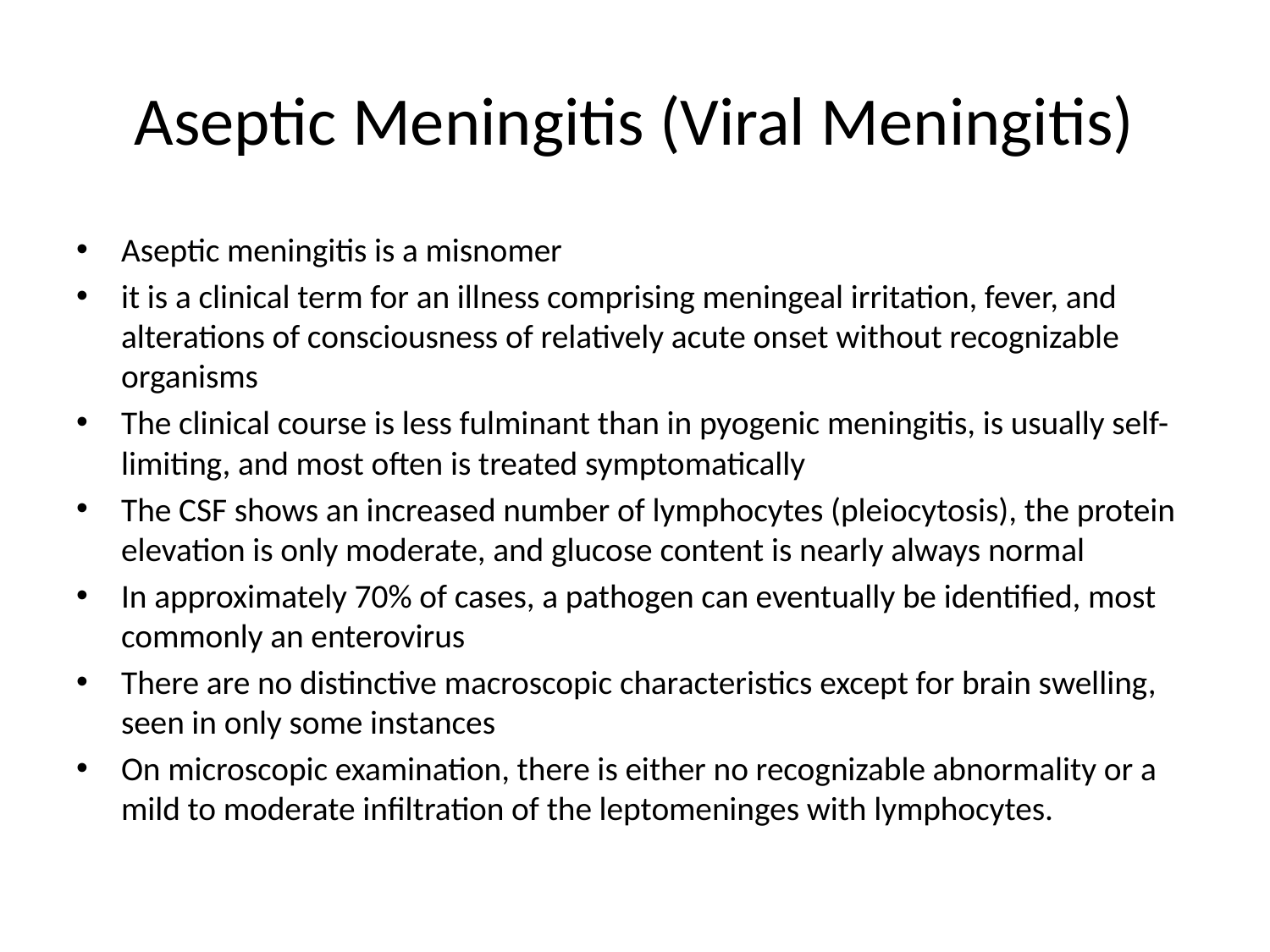

# Aseptic Meningitis (Viral Meningitis)
Aseptic meningitis is a misnomer
it is a clinical term for an illness comprising meningeal irritation, fever, and alterations of consciousness of relatively acute onset without recognizable organisms
The clinical course is less fulminant than in pyogenic meningitis, is usually self-limiting, and most often is treated symptomatically
The CSF shows an increased number of lymphocytes (pleiocytosis), the protein elevation is only moderate, and glucose content is nearly always normal
In approximately 70% of cases, a pathogen can eventually be identified, most commonly an enterovirus
There are no distinctive macroscopic characteristics except for brain swelling, seen in only some instances
On microscopic examination, there is either no recognizable abnormality or a mild to moderate infiltration of the leptomeninges with lymphocytes.